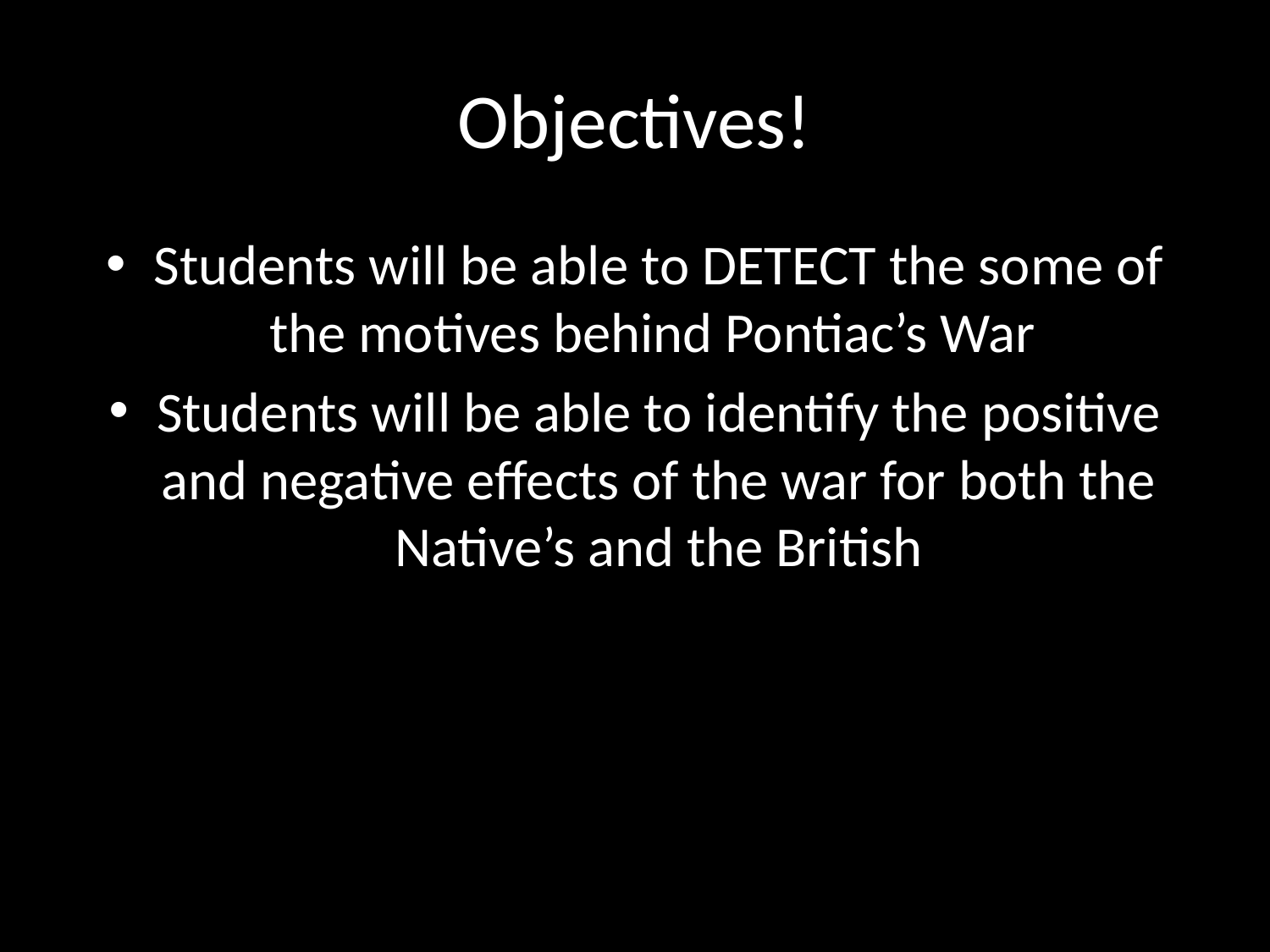

# Objectives!
Students will be able to DETECT the some of the motives behind Pontiac’s War
Students will be able to identify the positive and negative effects of the war for both the Native’s and the British